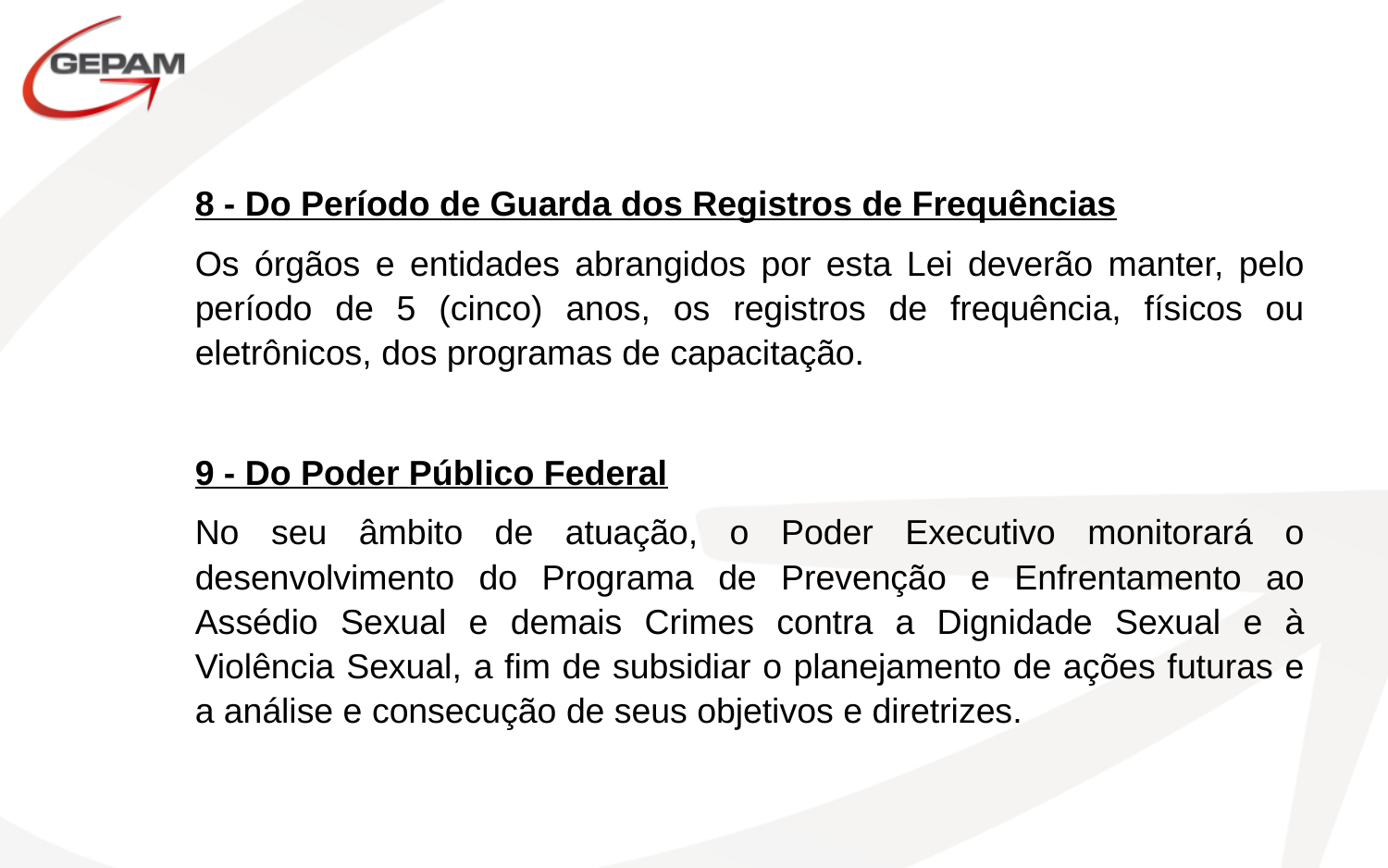

8 - Do Período de Guarda dos Registros de Frequências
Os órgãos e entidades abrangidos por esta Lei deverão manter, pelo período de 5 (cinco) anos, os registros de frequência, físicos ou eletrônicos, dos programas de capacitação.

9 - Do Poder Público Federal
No seu âmbito de atuação, o Poder Executivo monitorará o desenvolvimento do Programa de Prevenção e Enfrentamento ao Assédio Sexual e demais Crimes contra a Dignidade Sexual e à Violência Sexual, a fim de subsidiar o planejamento de ações futuras e a análise e consecução de seus objetivos e diretrizes.